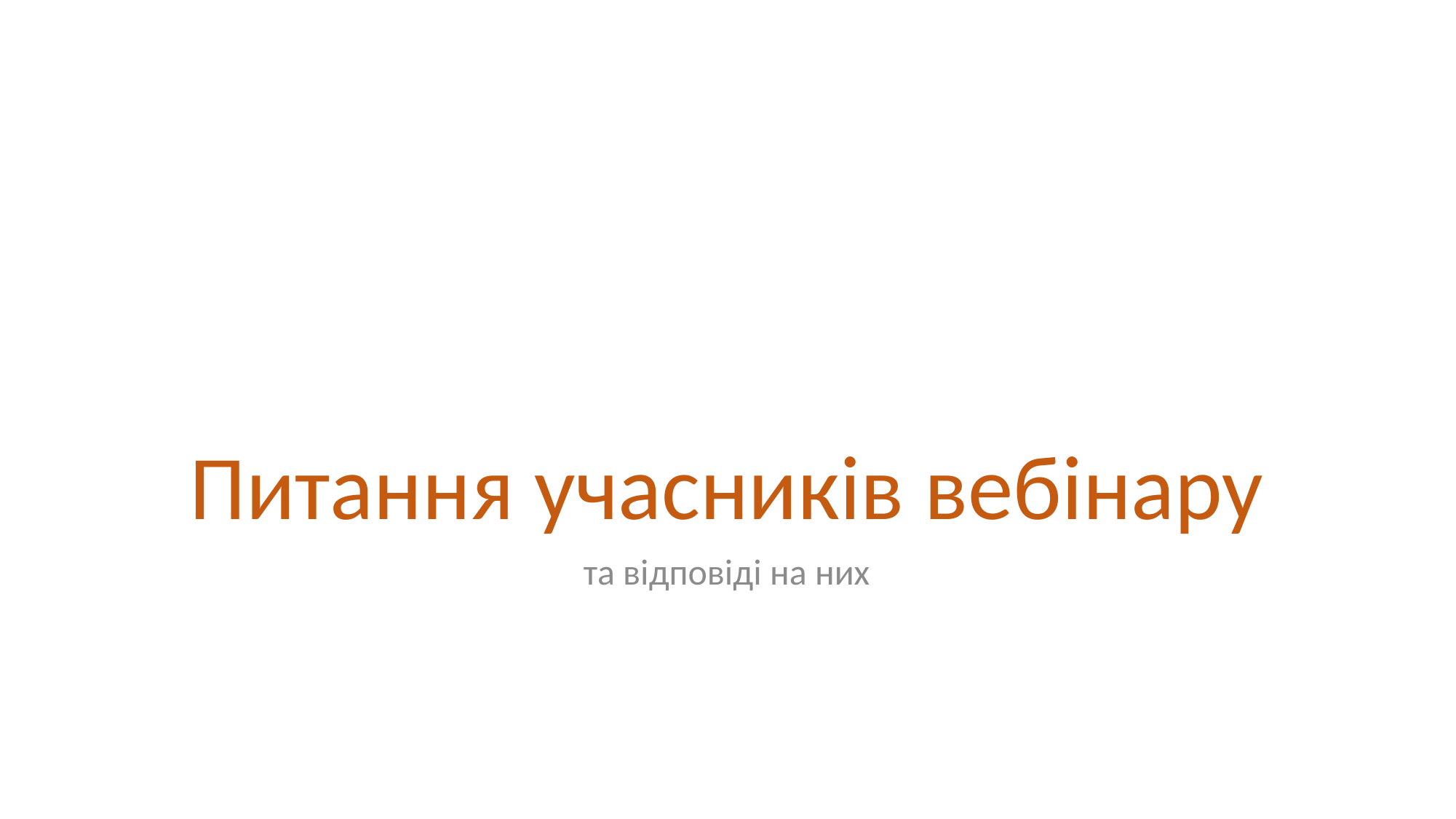

# Питання учасників вебінару
та відповіді на них